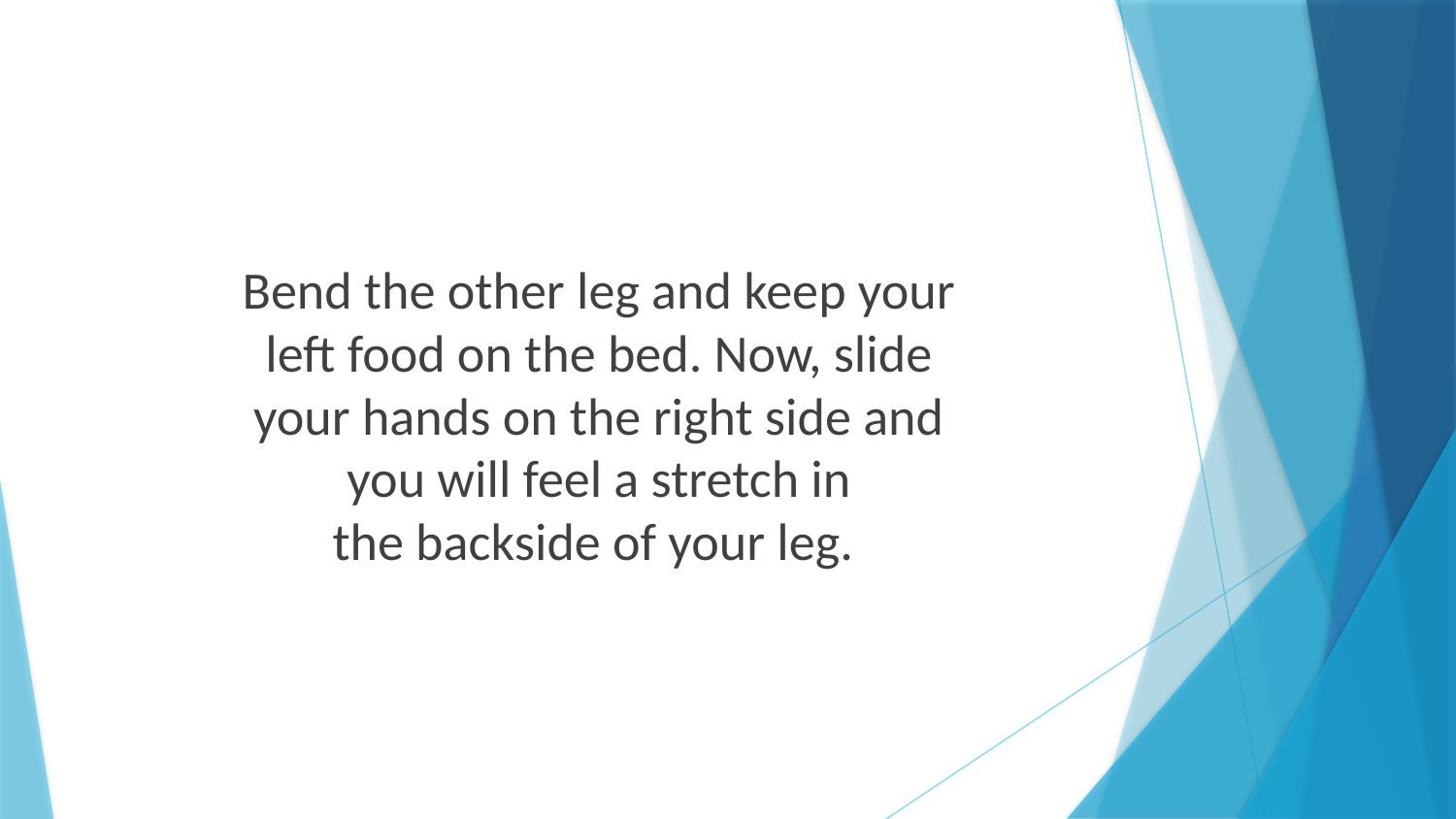

Bend the other leg and keep your
left food on the bed. Now, slide
your hands on the right side and
you will feel a stretch in
the backside of your leg.